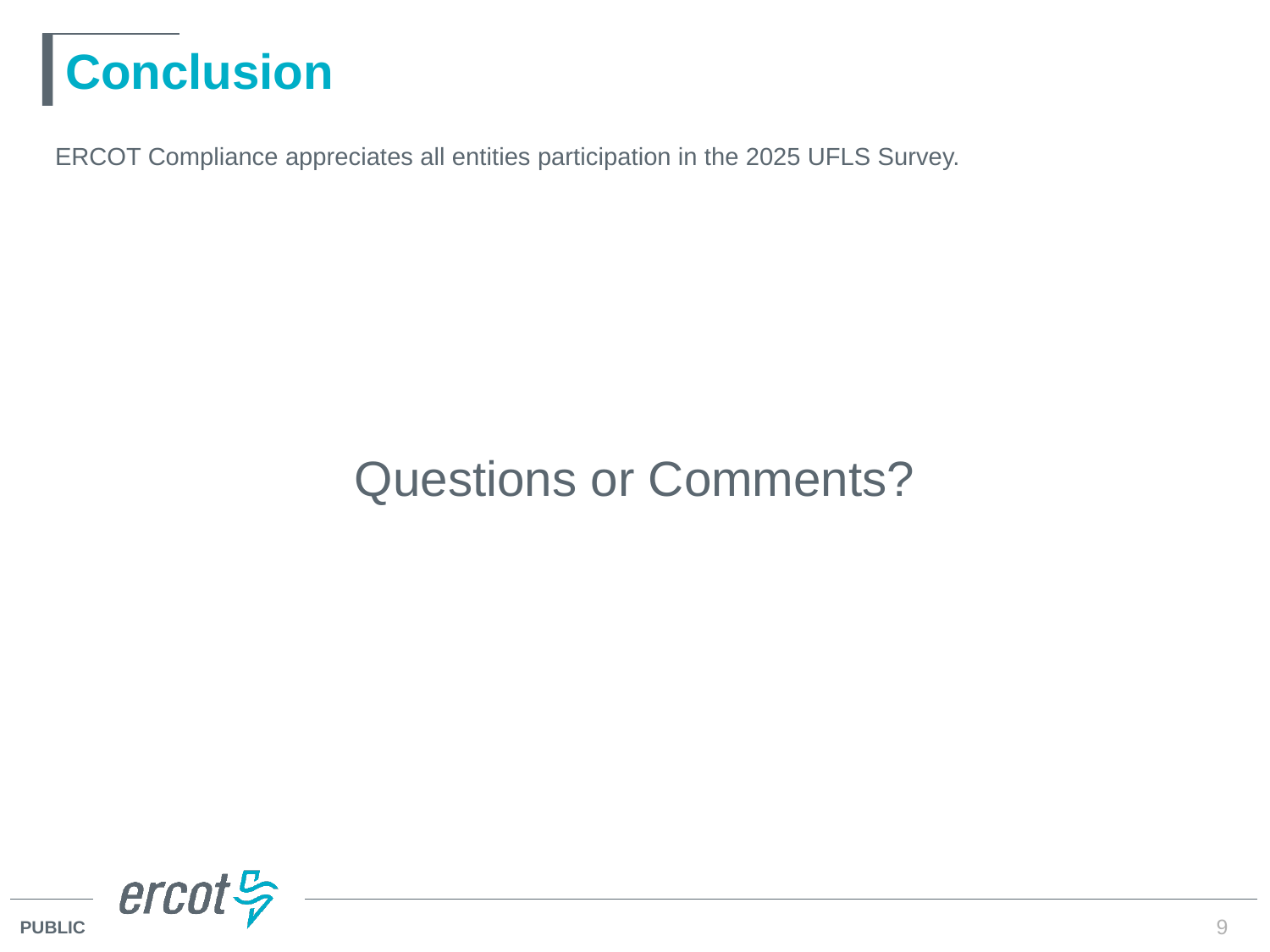

# Conclusion
ERCOT Compliance appreciates all entities participation in the 2025 UFLS Survey.

Questions or Comments?

9